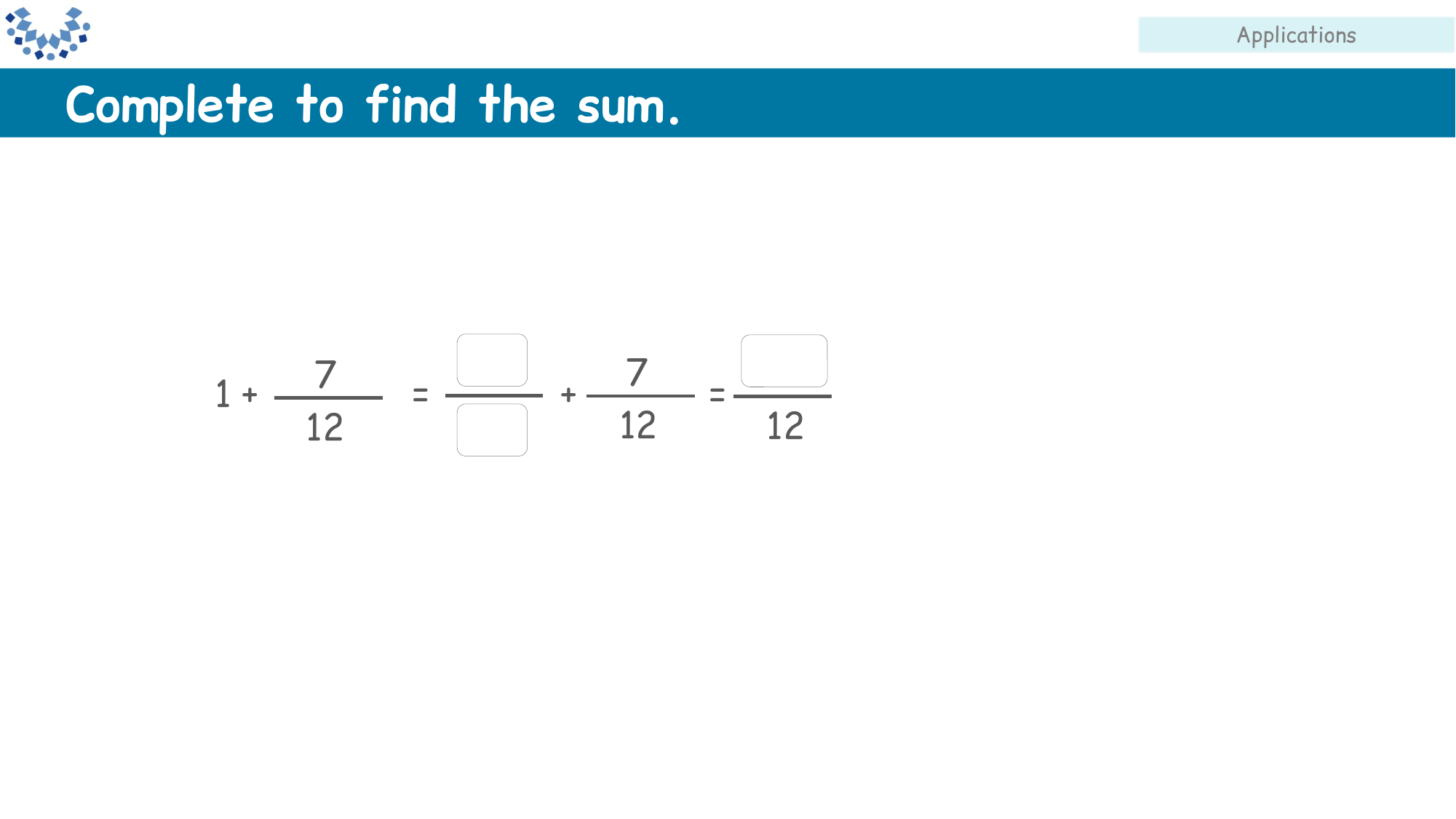

Applications
Complete to find the sum.

7
12
1 +              =            +            =
7
12
12